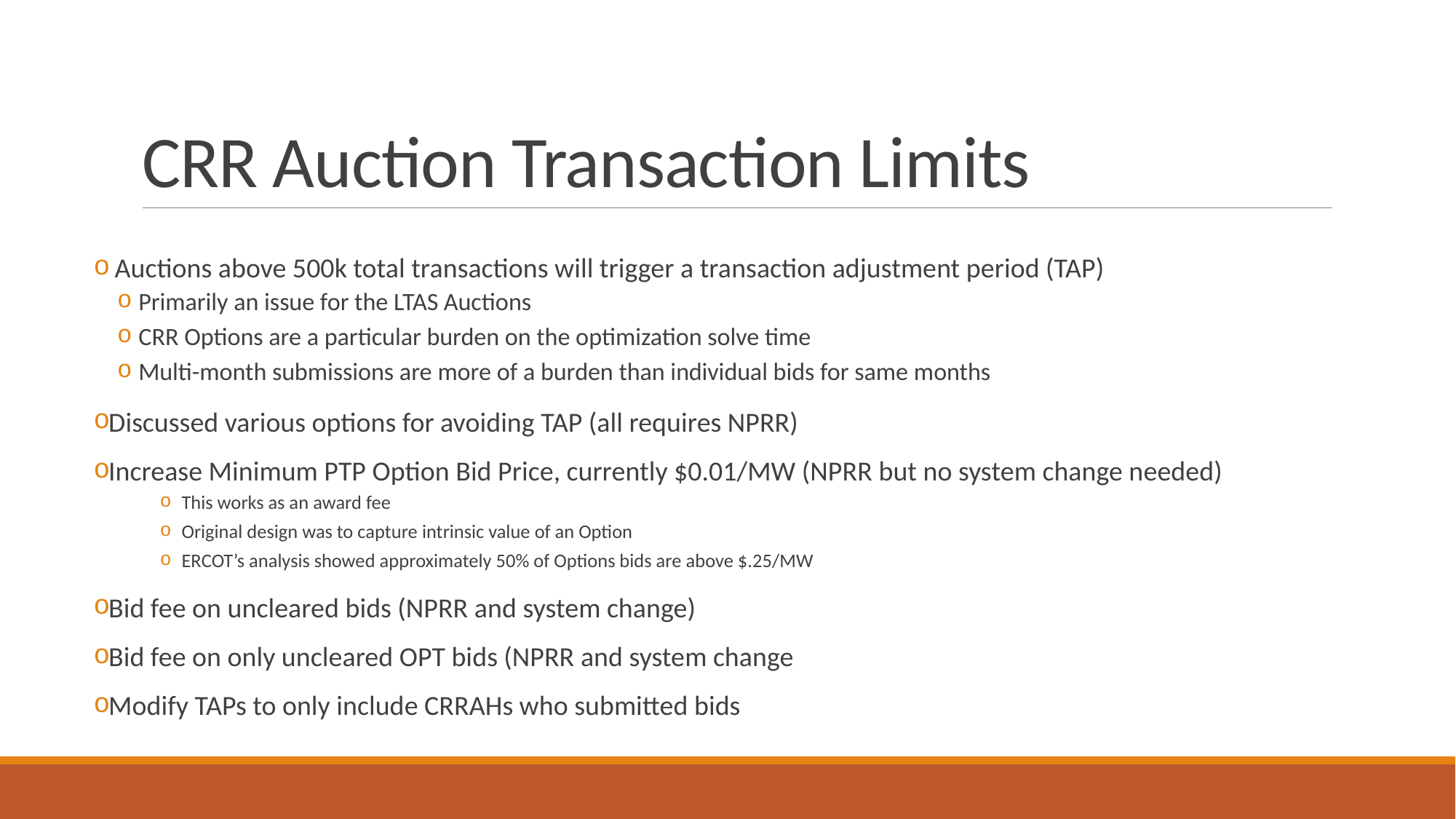

# CRR Auction Transaction Limits
 Auctions above 500k total transactions will trigger a transaction adjustment period (TAP)
Primarily an issue for the LTAS Auctions
CRR Options are a particular burden on the optimization solve time
Multi-month submissions are more of a burden than individual bids for same months
Discussed various options for avoiding TAP (all requires NPRR)
Increase Minimum PTP Option Bid Price, currently $0.01/MW (NPRR but no system change needed)
This works as an award fee
Original design was to capture intrinsic value of an Option
ERCOT’s analysis showed approximately 50% of Options bids are above $.25/MW
Bid fee on uncleared bids (NPRR and system change)
Bid fee on only uncleared OPT bids (NPRR and system change
Modify TAPs to only include CRRAHs who submitted bids